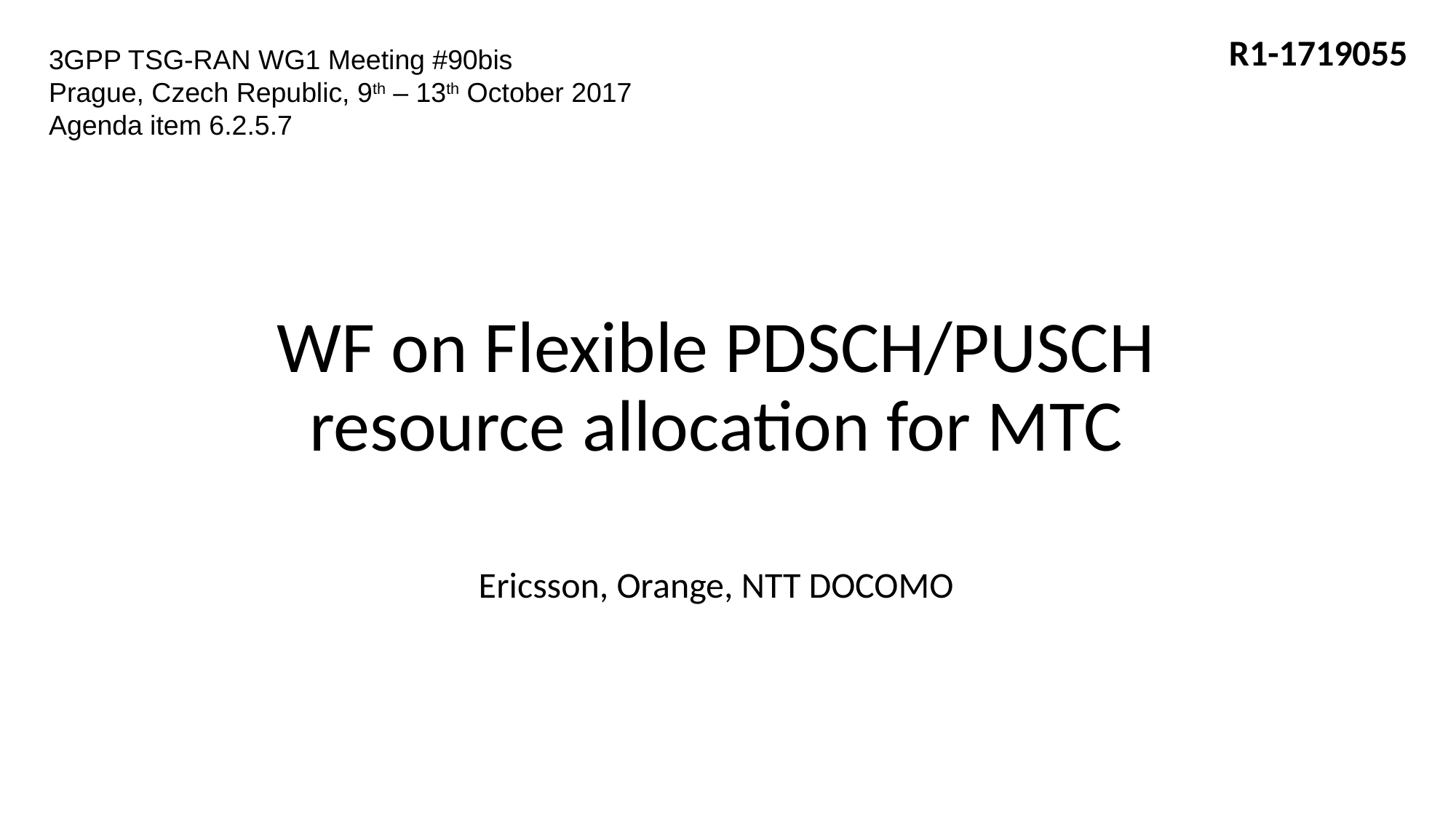

R1-1719055
3GPP TSG-RAN WG1 Meeting #90bis
Prague, Czech Republic, 9th – 13th October 2017
Agenda item 6.2.5.7
# WF on Flexible PDSCH/PUSCH resource allocation for MTC
Ericsson, Orange, NTT DOCOMO